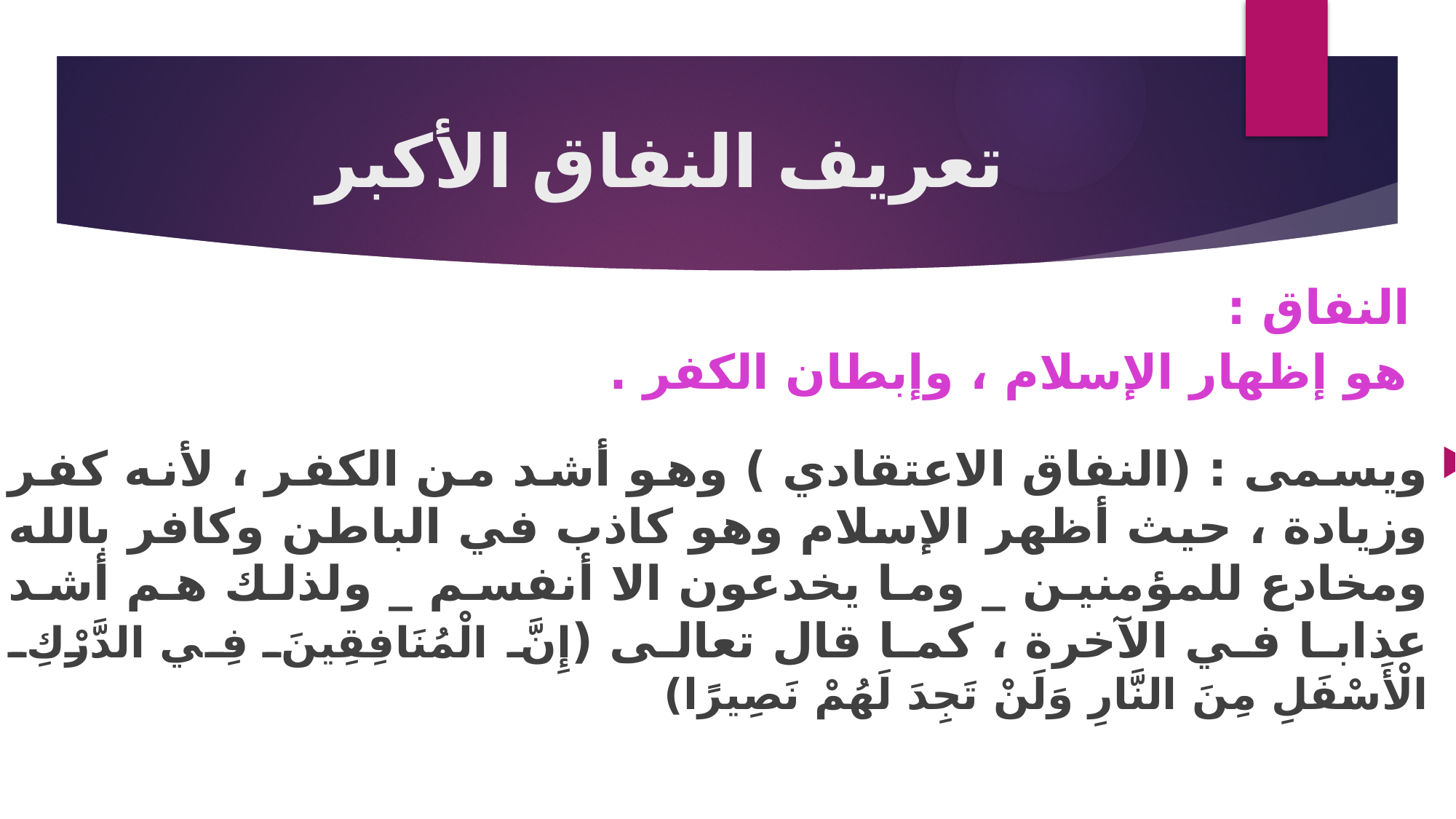

# تعريف النفاق الأكبر
   النفاق :
    هو إظهار الإسلام ، وإبطان الكفر .

ويسمى : (النفاق الاعتقادي ) وهو أشد من الكفر ، لأنه كفر وزيادة ، حيث أظهر الإسلام وهو كاذب في الباطن وكافر بالله ومخادع للمؤمنين _ وما يخدعون الا أنفسم _ ولذلك هم أشد عذابا في الآخرة ، كما قال تعالى (إِنَّ الْمُنَافِقِينَ فِي الدَّرْكِ الْأَسْفَلِ مِنَ النَّارِ وَلَنْ تَجِدَ لَهُمْ نَصِيرًا)